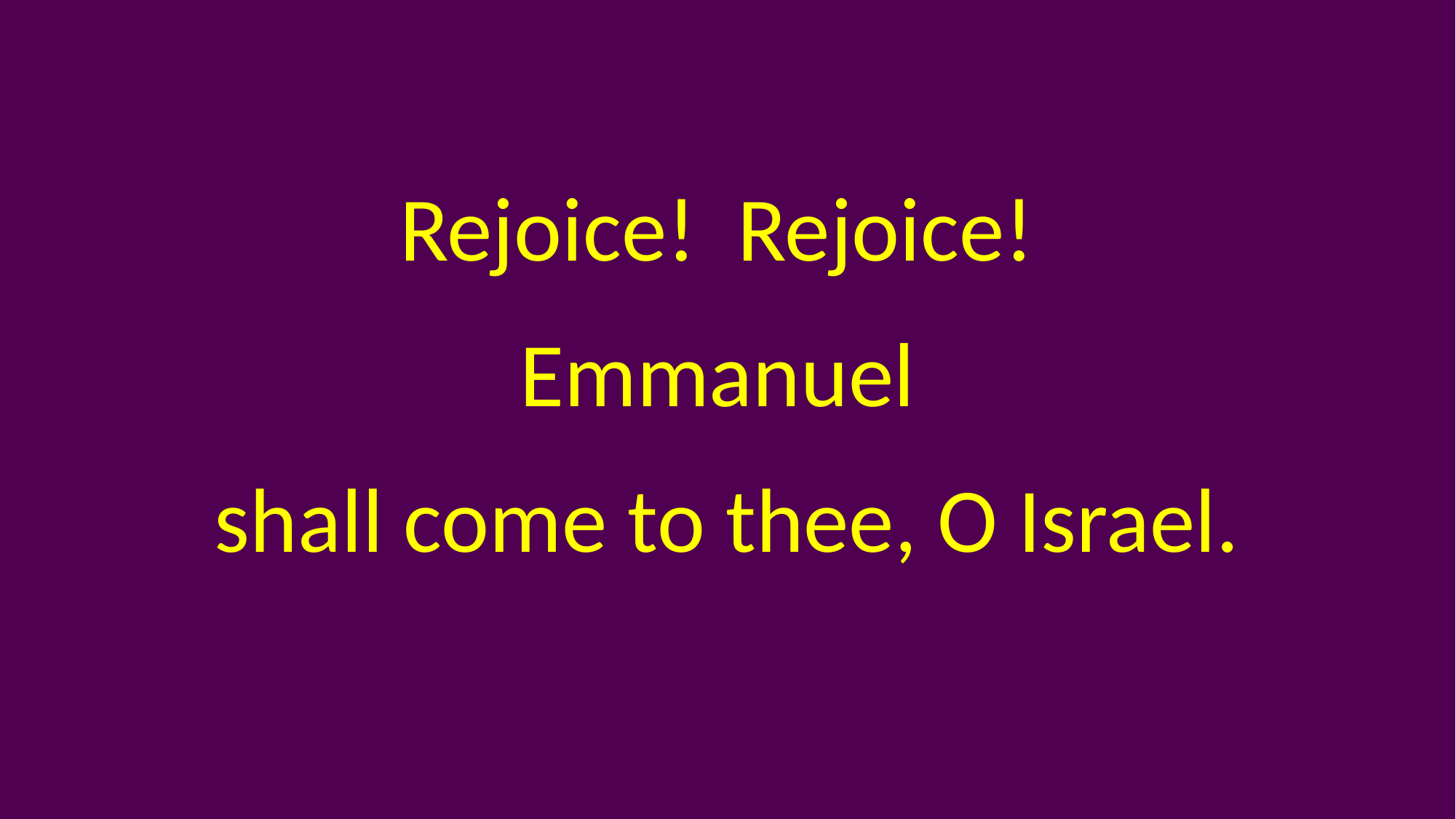

Rejoice!  Rejoice!
Emmanuel
shall come to thee, O Israel.